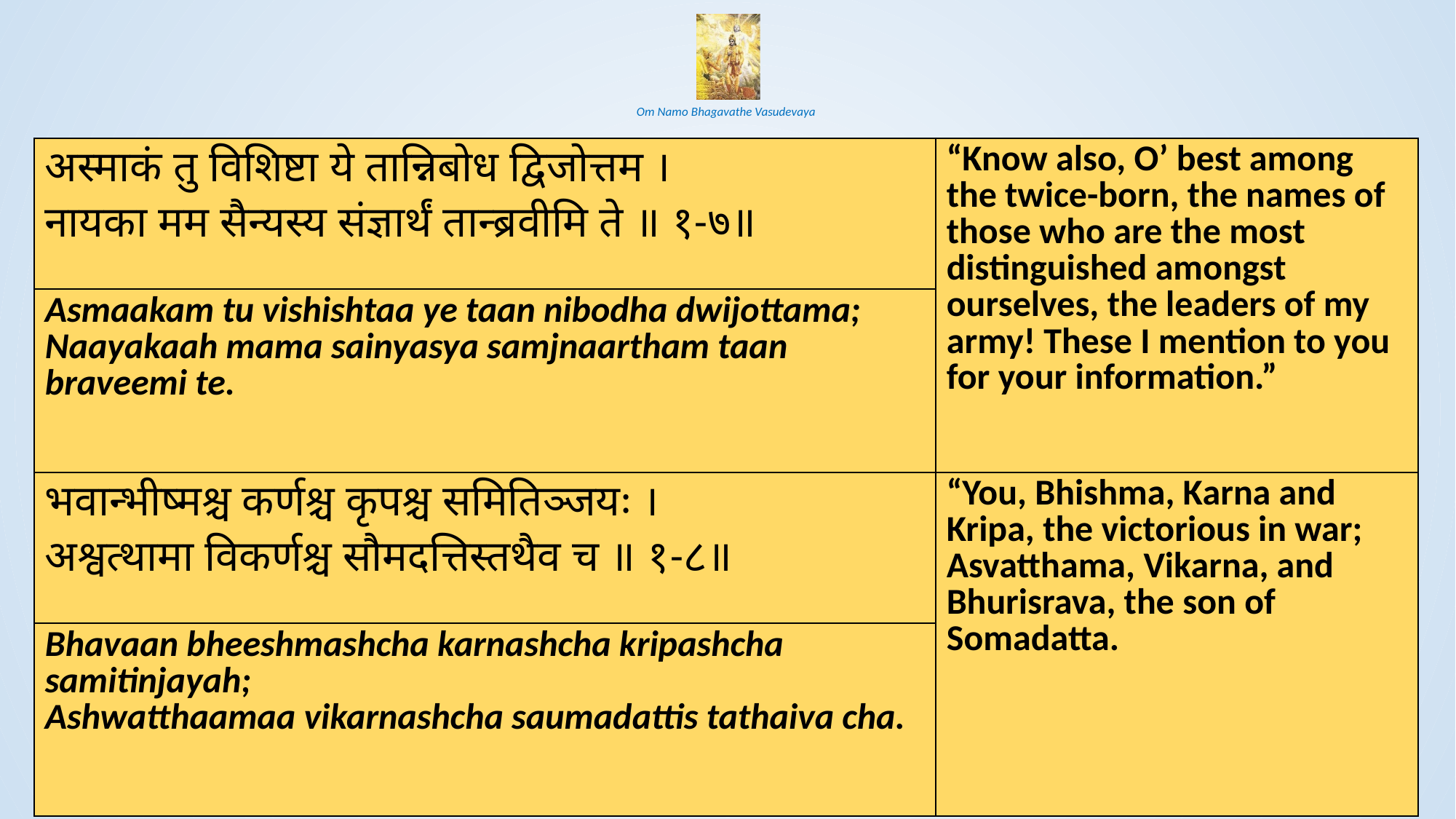

# Om Namo Bhagavathe Vasudevaya
| अस्माकं तु विशिष्टा ये तान्निबोध द्विजोत्तम । नायका मम सैन्यस्य संज्ञार्थं तान्ब्रवीमि ते ॥ १-७॥ | “Know also, O’ best among the twice-born, the names of those who are the most distinguished amongst ourselves, the leaders of my army! These I mention to you for your information.” |
| --- | --- |
| Asmaakam tu vishishtaa ye taan nibodha dwijottama; Naayakaah mama sainyasya samjnaartham taan braveemi te. |  |
| भवान्भीष्मश्च कर्णश्च कृपश्च समितिञ्जयः । अश्वत्थामा विकर्णश्च सौमदत्तिस्तथैव च ॥ १-८॥ | “You, Bhishma, Karna and Kripa, the victorious in war; Asvatthama, Vikarna, and Bhurisrava, the son of Somadatta. |
| --- | --- |
| Bhavaan bheeshmashcha karnashcha kripashcha samitinjayah; Ashwatthaamaa vikarnashcha saumadattis tathaiva cha. |  |